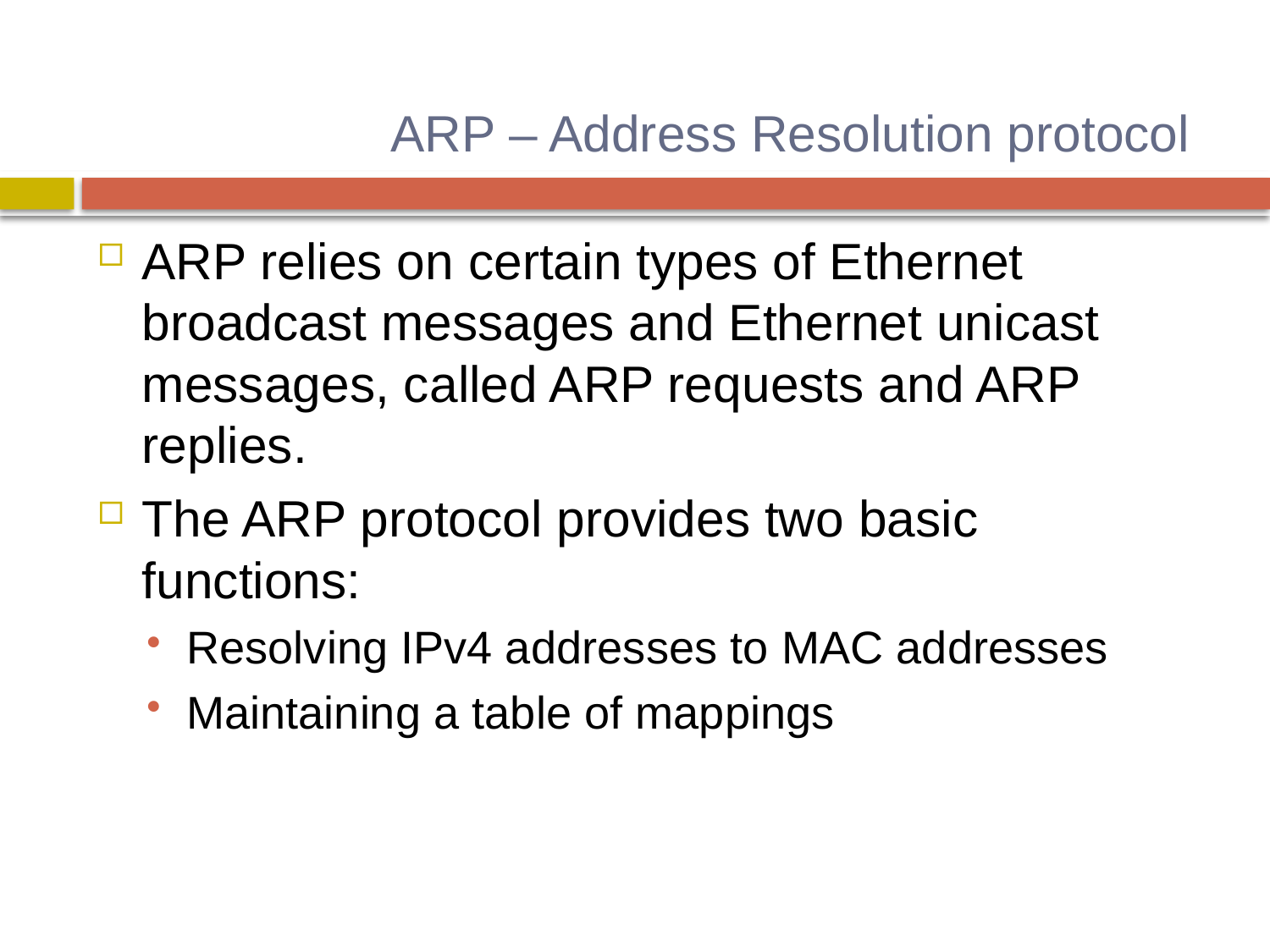

# ARP – Address Resolution protocol
ARP relies on certain types of Ethernet broadcast messages and Ethernet unicast messages, called ARP requests and ARP replies.
The ARP protocol provides two basic functions:
Resolving IPv4 addresses to MAC addresses
Maintaining a table of mappings